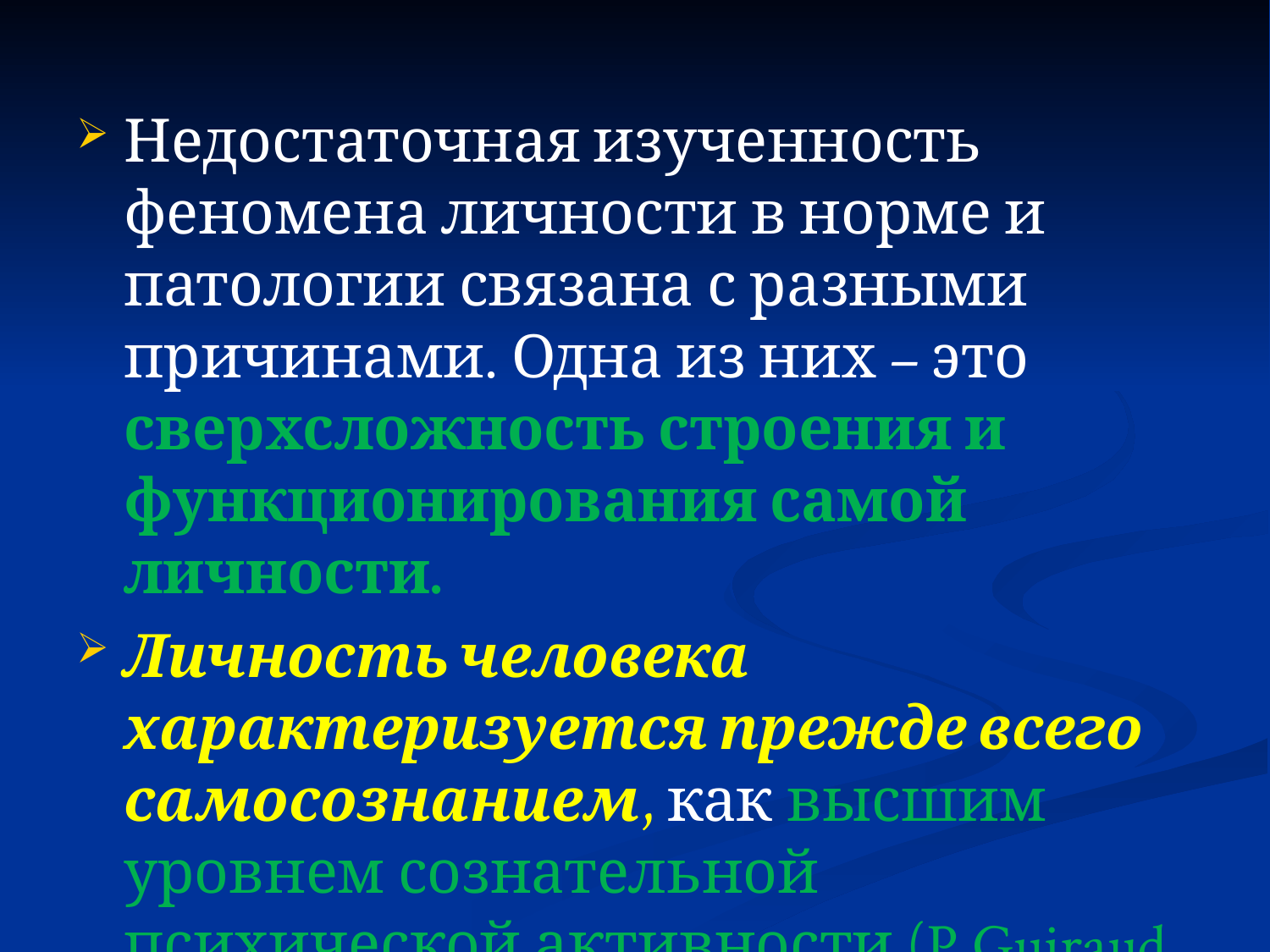

Недостаточная изученность феномена личности в норме и патологии связана с разными причинами. Одна из них – это сверхсложность строения и функционирования самой личности.
Личность человека характеризуется прежде всего самосознанием, как высшим уровнем сознательной психической активности (P.Guiraud, 1950; H.Baruk, 1957).